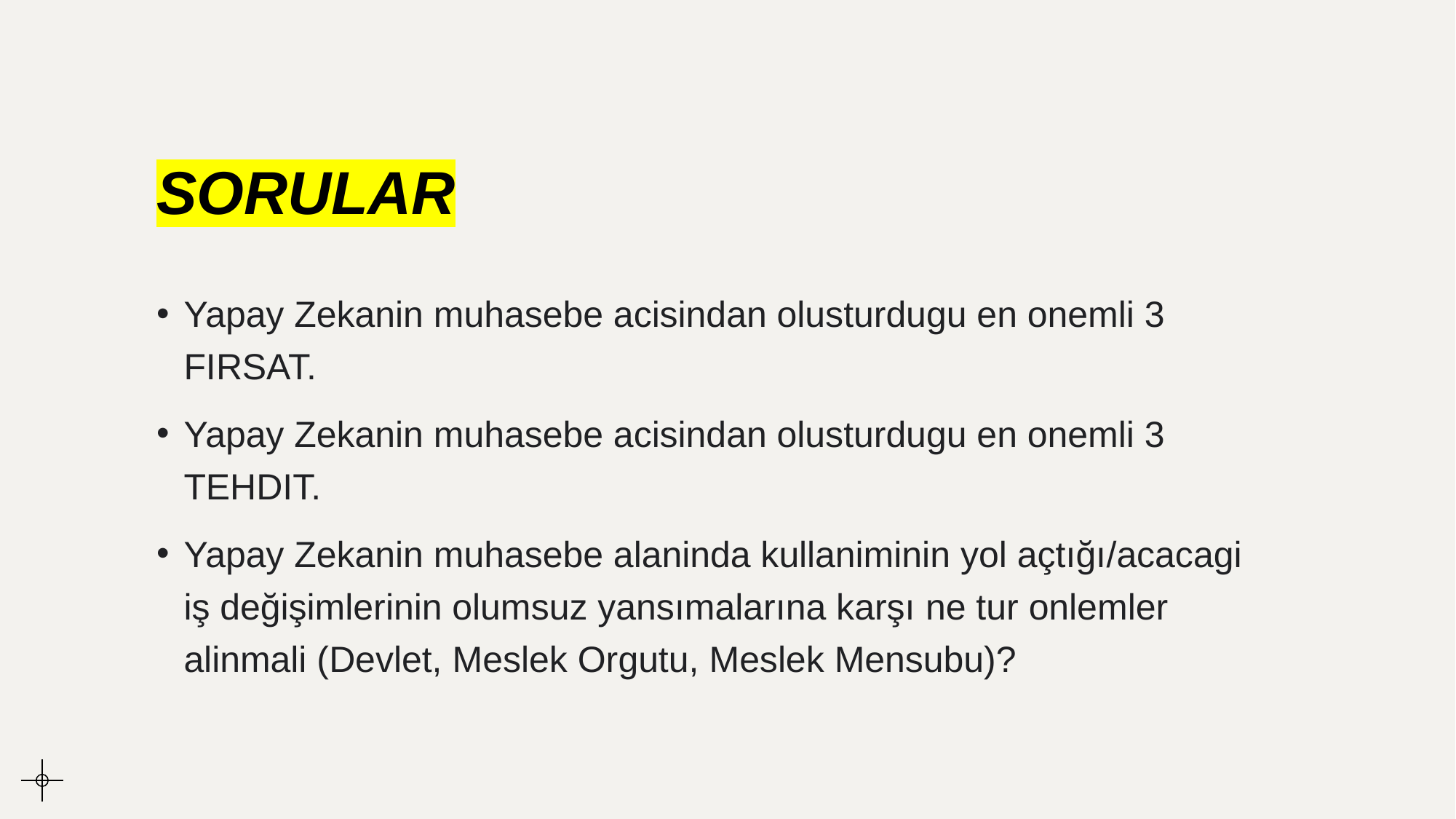

# SORULAR
Yapay Zekanin muhasebe acisindan olusturdugu en onemli 3 FIRSAT.
Yapay Zekanin muhasebe acisindan olusturdugu en onemli 3 TEHDIT.
Yapay Zekanin muhasebe alaninda kullaniminin yol açtığı/acacagi iş değişimlerinin olumsuz yansımalarına karşı ne tur onlemler alinmali (Devlet, Meslek Orgutu, Meslek Mensubu)?